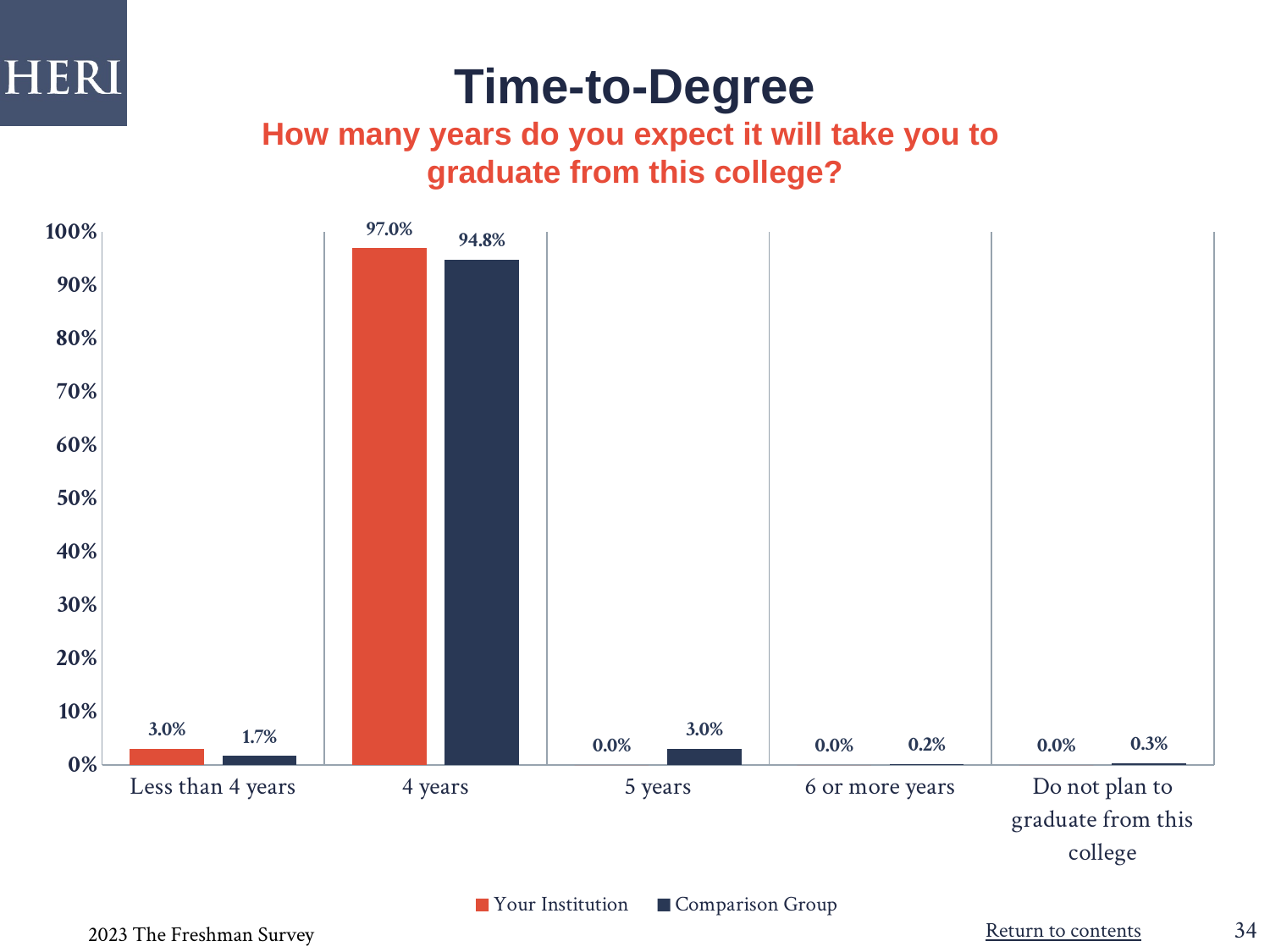

# Time-to-Degree How many years do you expect it will take you to graduate from this college?

### Chart

| Category | Your Institution | Comparison Group |
|---|---|---|
| Less than 4 years | 0.0303 | 0.0167 |
| 4 years | 0.9697 | 0.9478 |
| 5 years | 0.0 | 0.0301 |
| 6 or more years | 0.0 | 0.0022 |
| Do not plan to graduate from this college | 0.0 | 0.0032 |
2023 The Freshman Survey
Return to contents
34